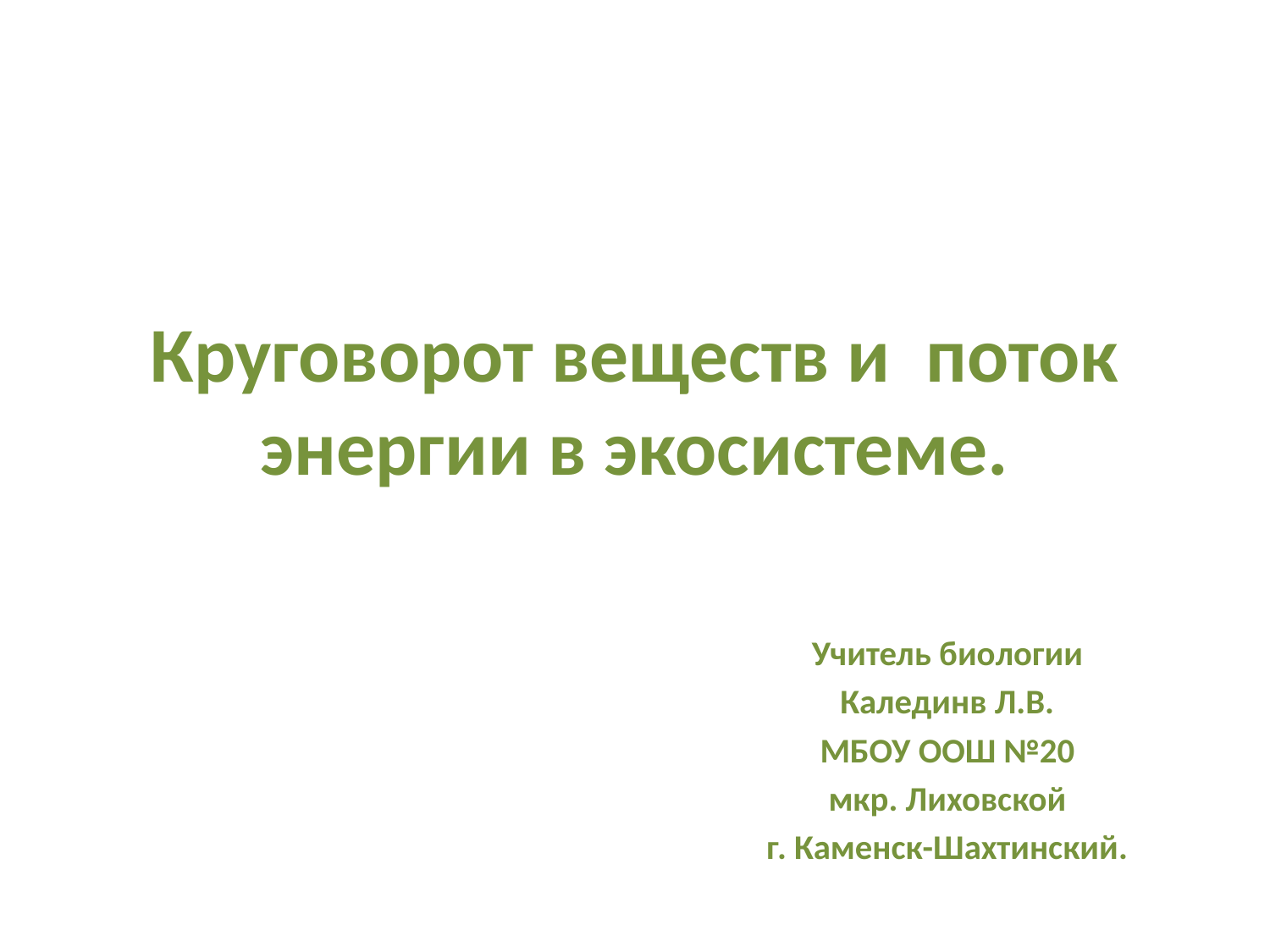

# Круговорот веществ и  поток энергии в экосистеме.
Учитель биологии
Калединв Л.В.
МБОУ ООШ №20
мкр. Лиховской
г. Каменск-Шахтинский.